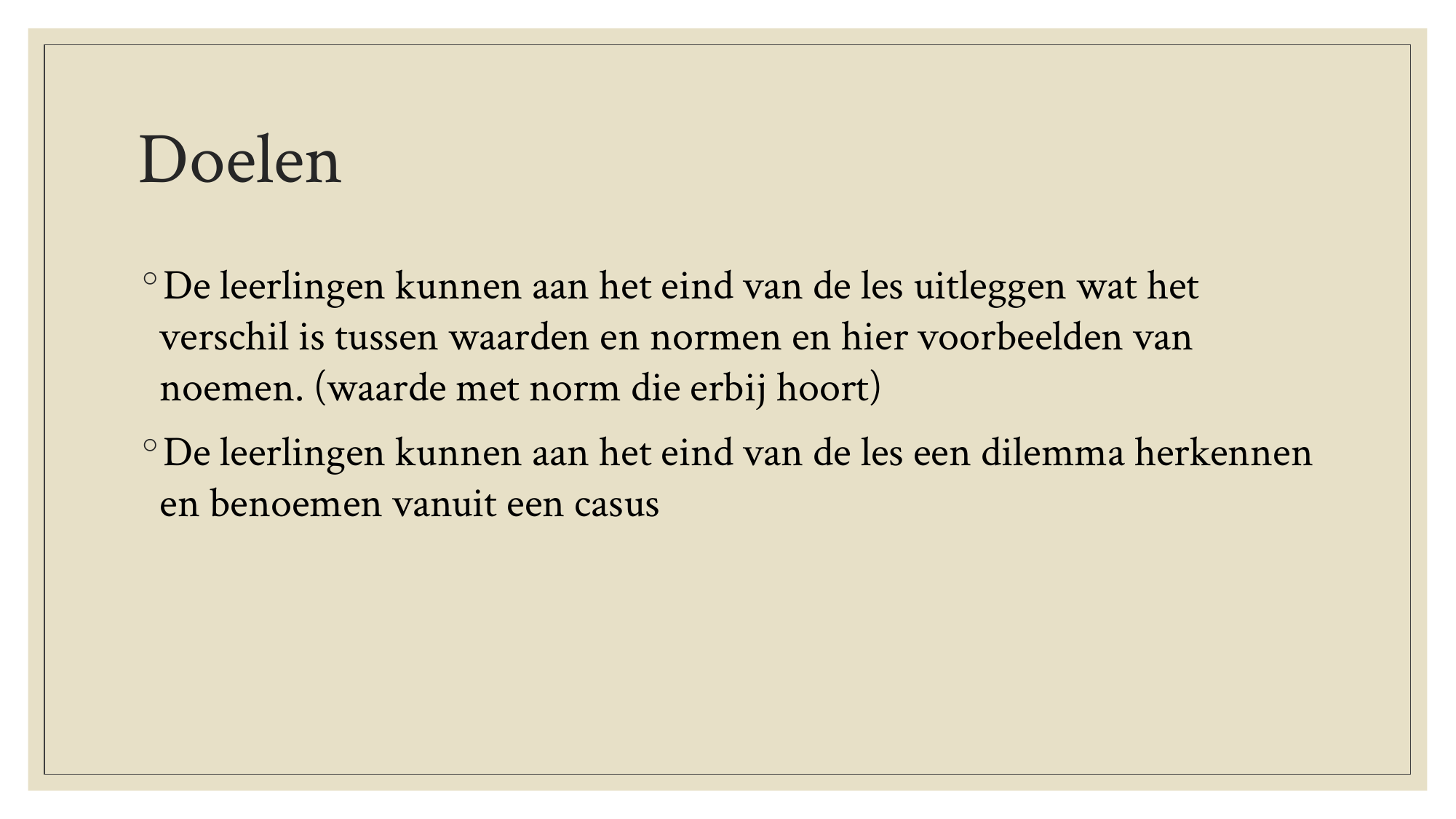

# Doelen
De leerlingen kunnen aan het eind van de les uitleggen wat het verschil is tussen waarden en normen en hier voorbeelden van noemen. (waarde met norm die erbij hoort)
De leerlingen kunnen aan het eind van de les een dilemma herkennen en benoemen vanuit een casus